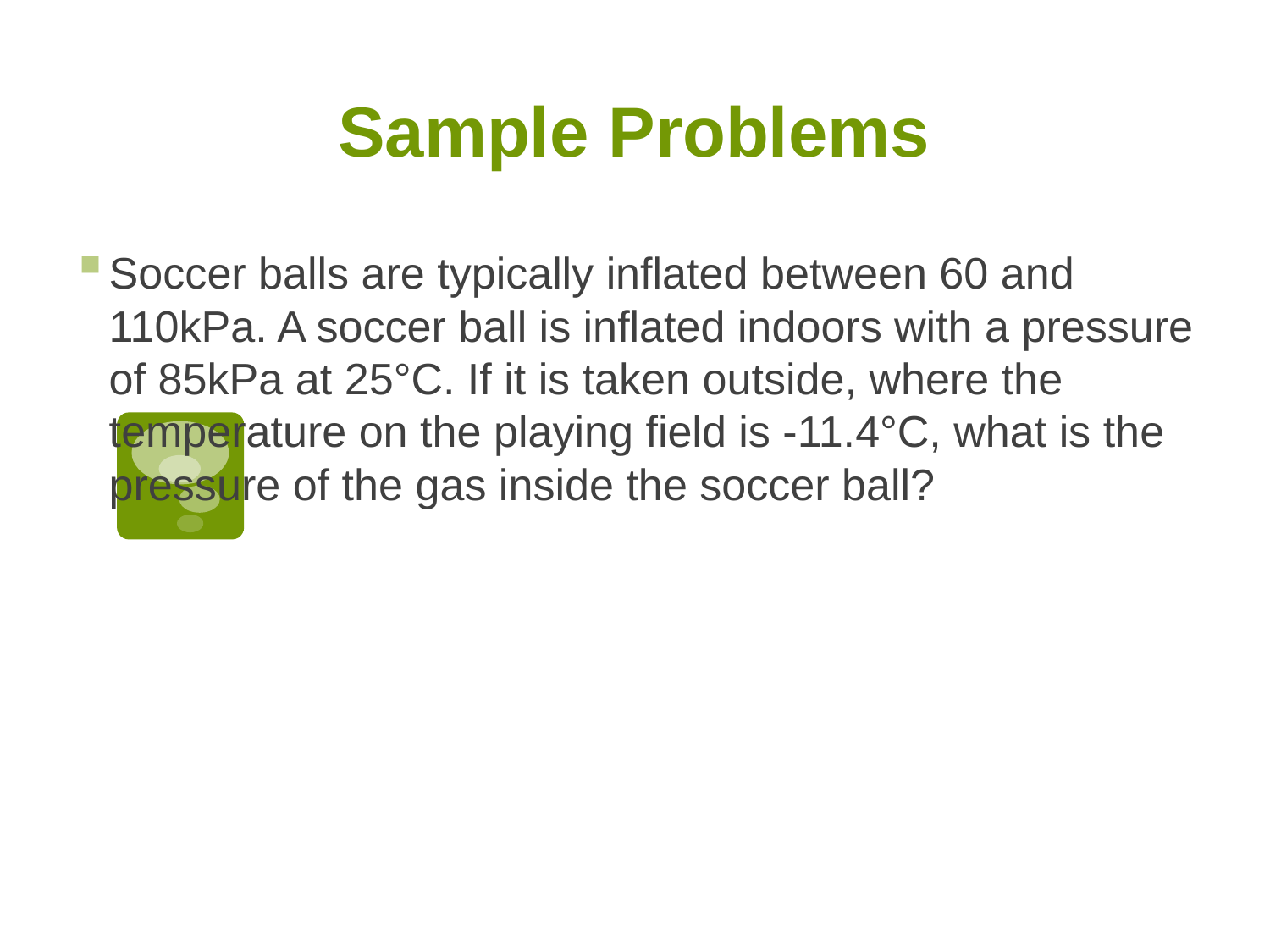

# Sample Problems
Soccer balls are typically inflated between 60 and 110kPa. A soccer ball is inflated indoors with a pressure of 85kPa at 25°C. If it is taken outside, where the temperature on the playing field is -11.4°C, what is the pressure of the gas inside the soccer ball?